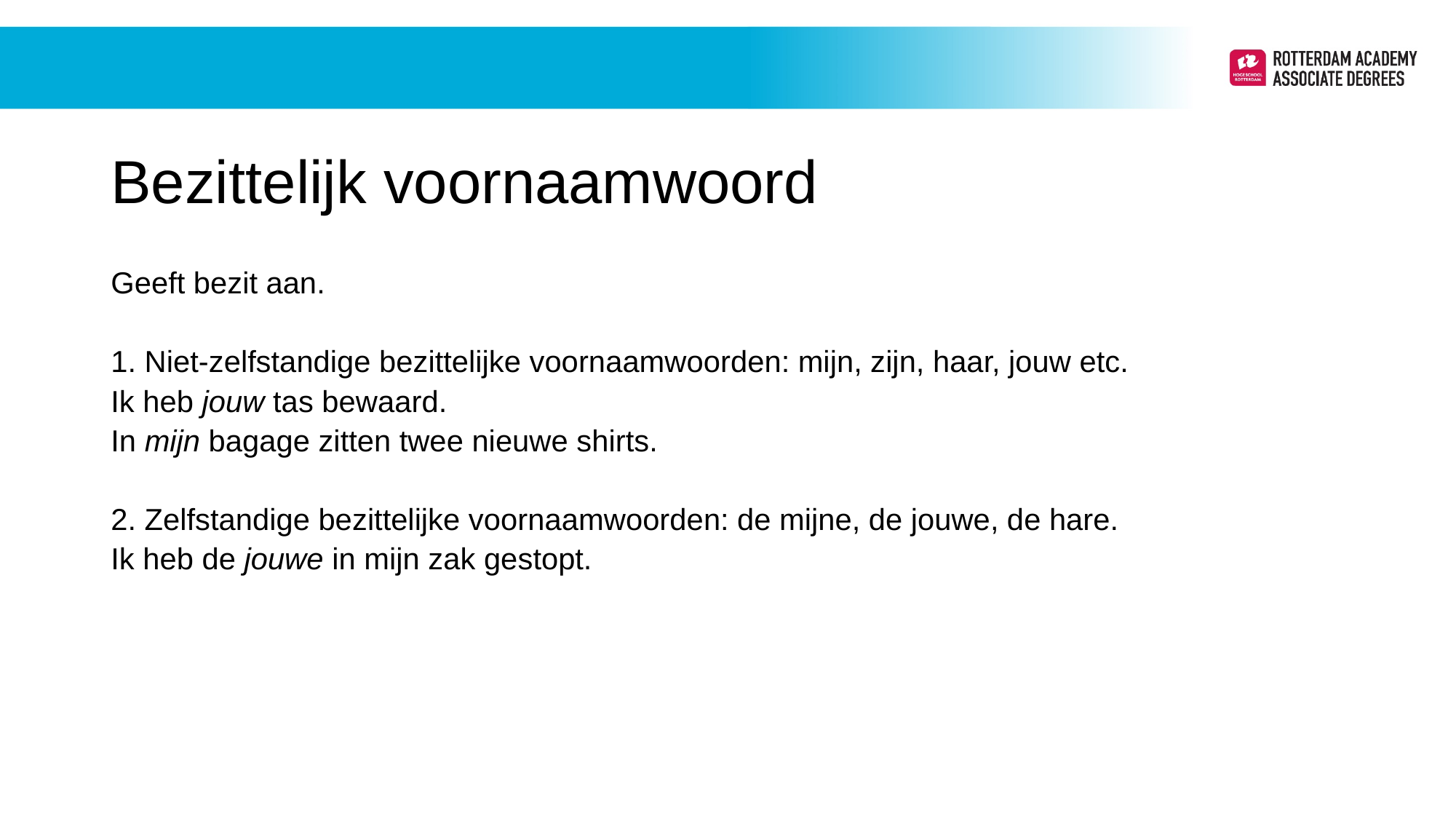

# Bezittelijk voornaamwoord
Geeft bezit aan.

1. Niet-zelfstandige bezittelijke voornaamwoorden: mijn, zijn, haar, jouw etc.
Ik heb jouw tas bewaard.
In mijn bagage zitten twee nieuwe shirts.

2. Zelfstandige bezittelijke voornaamwoorden: de mijne, de jouwe, de hare.
Ik heb de jouwe in mijn zak gestopt.